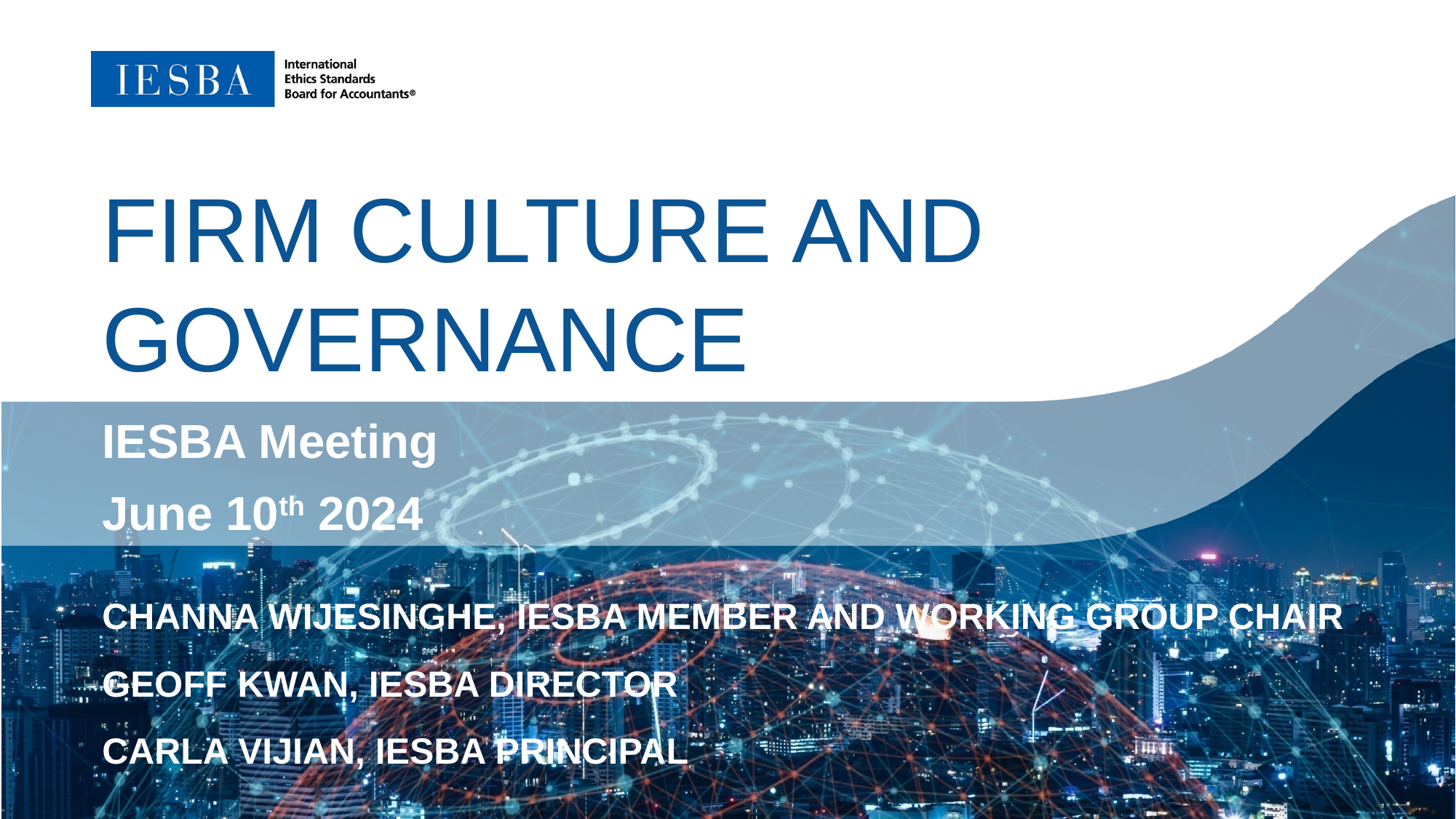

FIRM CULTURE AND GOVERNANCE
IESBA Meeting
June 10th 2024
CHANNA WIJESINGHE, IESBA MEMBER AND WORKING GROUP CHAIR
GEOFF KWAN, IESBA DIRECTOR
CARLA VIJIAN, IESBA PRINCIPAL